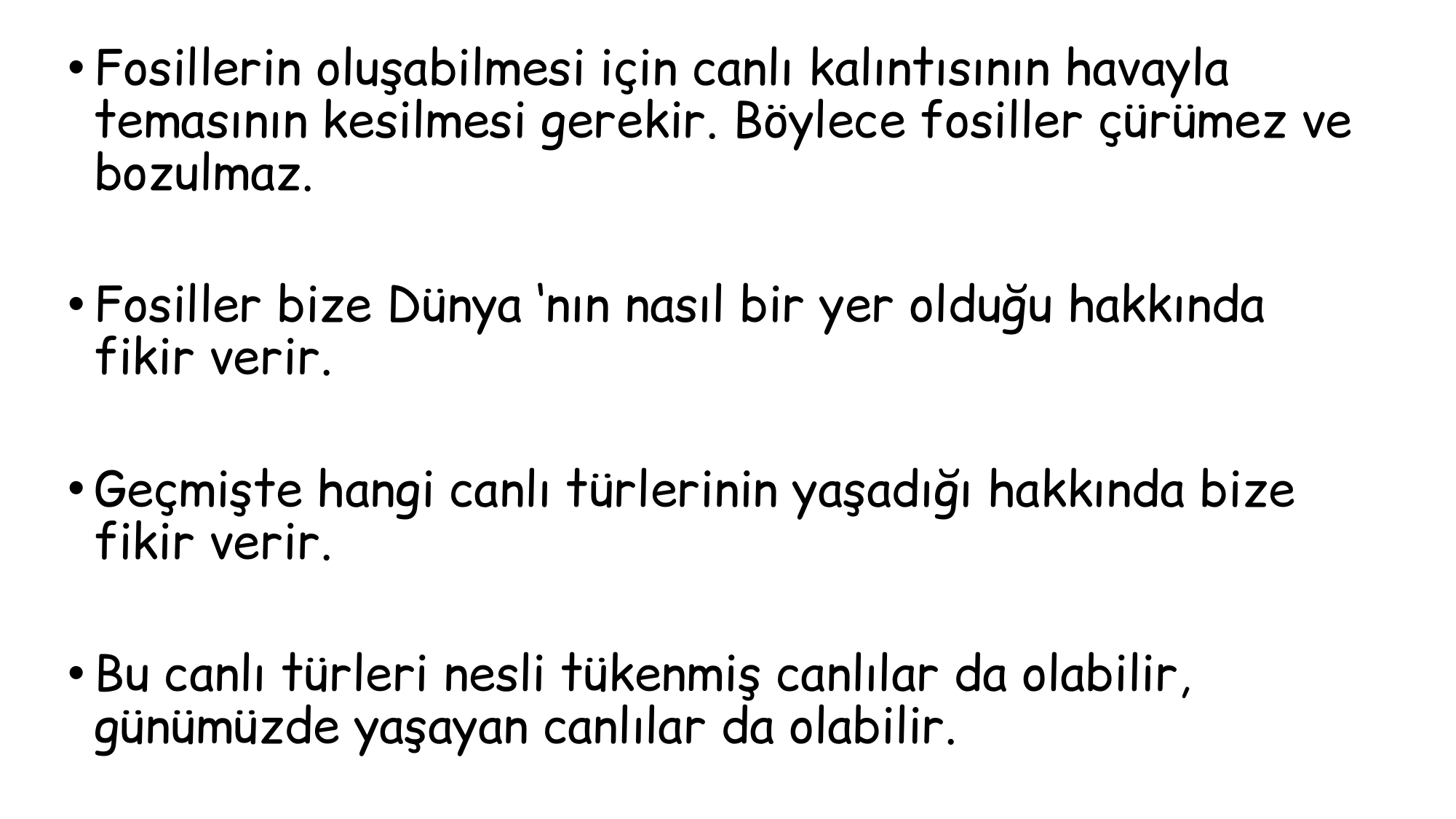

Fosillerin oluşabilmesi için canlı kalıntısının havayla temasının kesilmesi gerekir. Böylece fosiller çürümez ve bozulmaz.

Fosiller bize Dünya ‘nın nasıl bir yer olduğu hakkında fikir verir.

Geçmişte hangi canlı türlerinin yaşadığı hakkında bize fikir verir.

Bu canlı türleri nesli tükenmiş canlılar da olabilir, günümüzde yaşayan canlılar da olabilir.